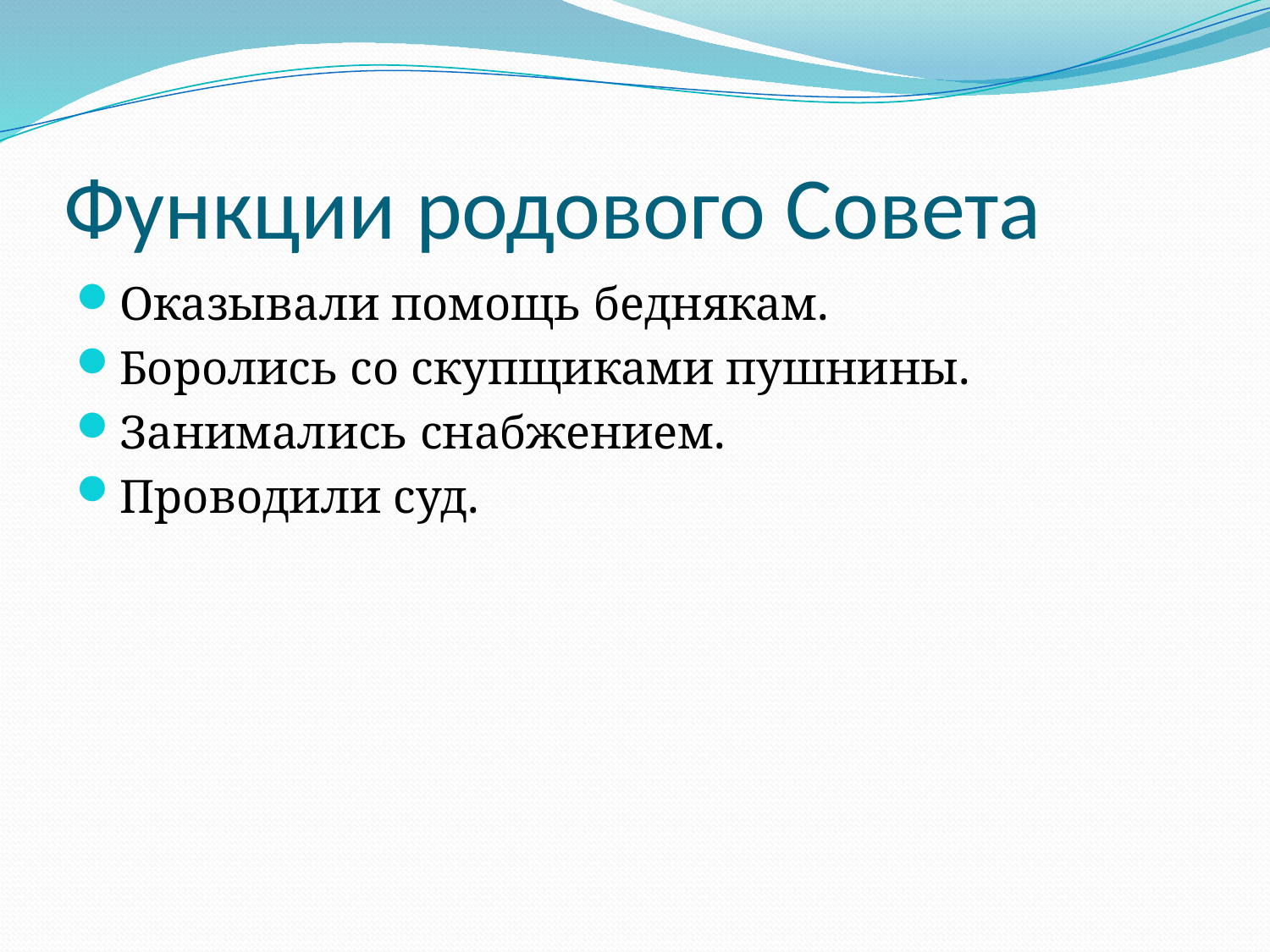

# Функции родового Совета
Оказывали помощь беднякам.
Боролись со скупщиками пушнины.
Занимались снабжением.
Проводили суд.